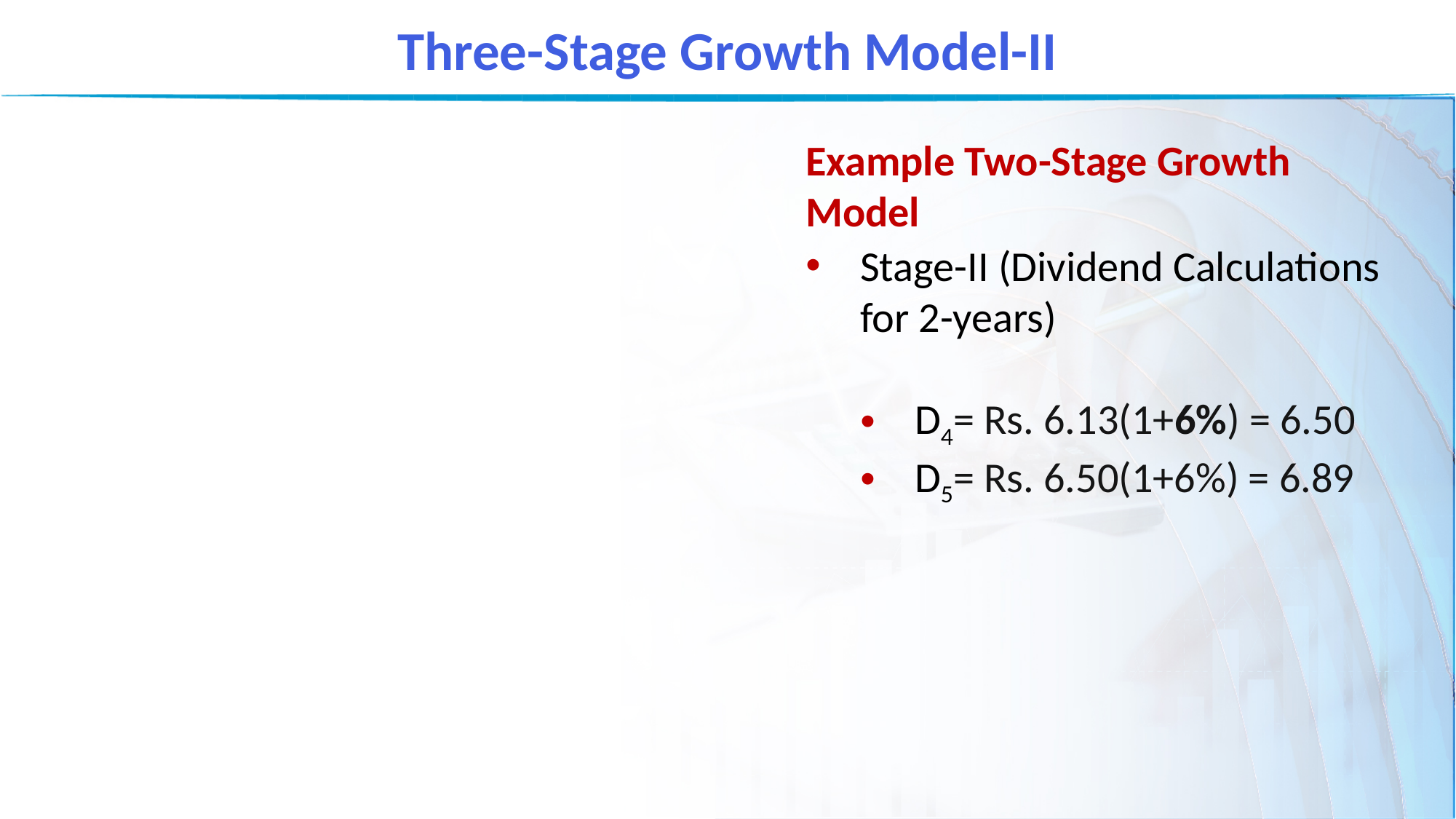

Three-Stage Growth Model-II
Example Two-Stage Growth Model

Stage-II (Dividend Calculations for 2-years)

D4= Rs. 6.13(1+6%) = 6.50
D5= Rs. 6.50(1+6%) = 6.89